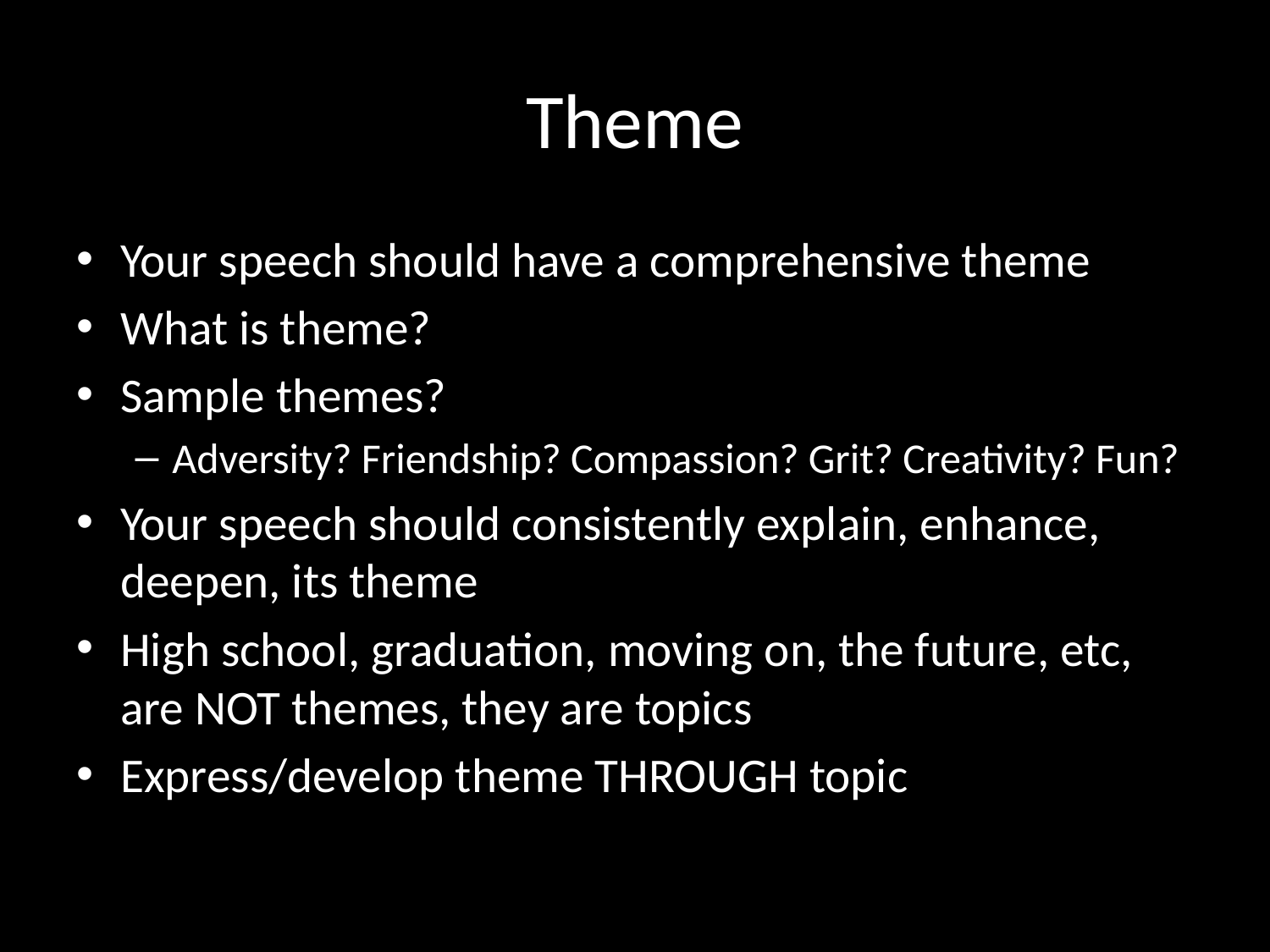

# Theme
Your speech should have a comprehensive theme
What is theme?
Sample themes?
Adversity? Friendship? Compassion? Grit? Creativity? Fun?
Your speech should consistently explain, enhance, deepen, its theme
High school, graduation, moving on, the future, etc, are NOT themes, they are topics
Express/develop theme THROUGH topic